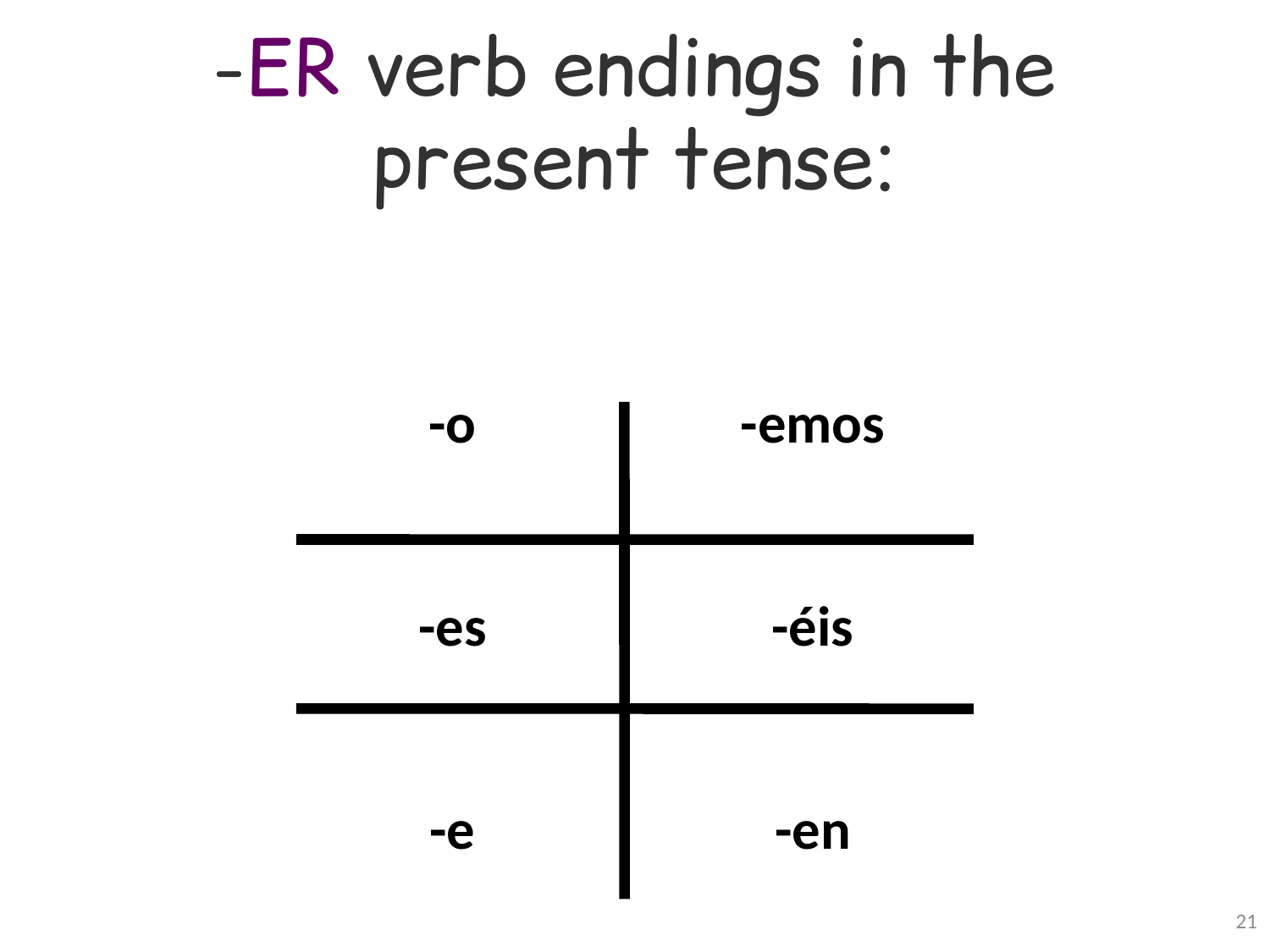

-ER verb endings in the present tense:
-o

-es

-e
-emos

-éis

-en

21